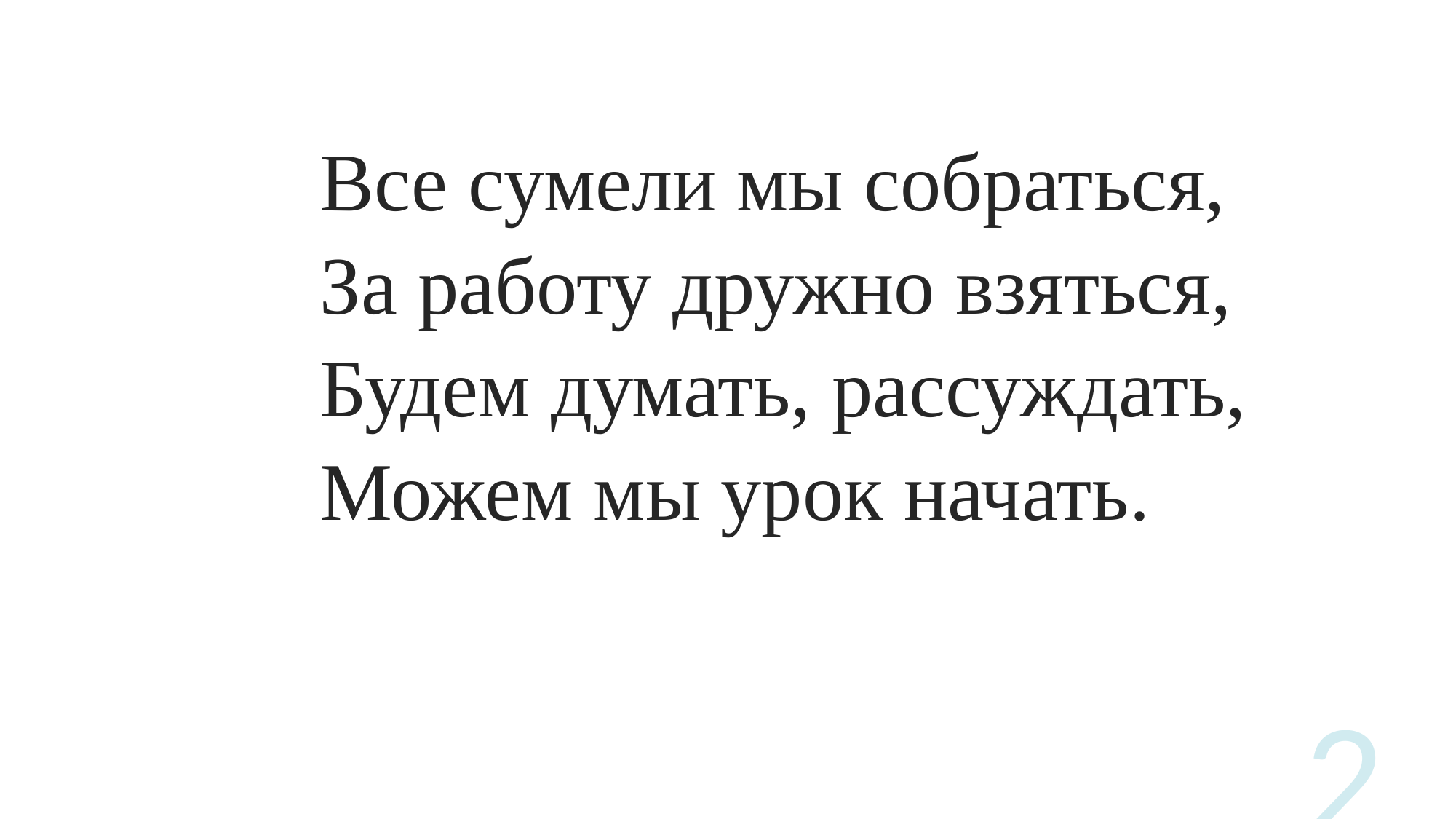

Все сумели мы собраться,
За работу дружно взяться,
Будем думать, рассуждать,
Можем мы урок начать.

2